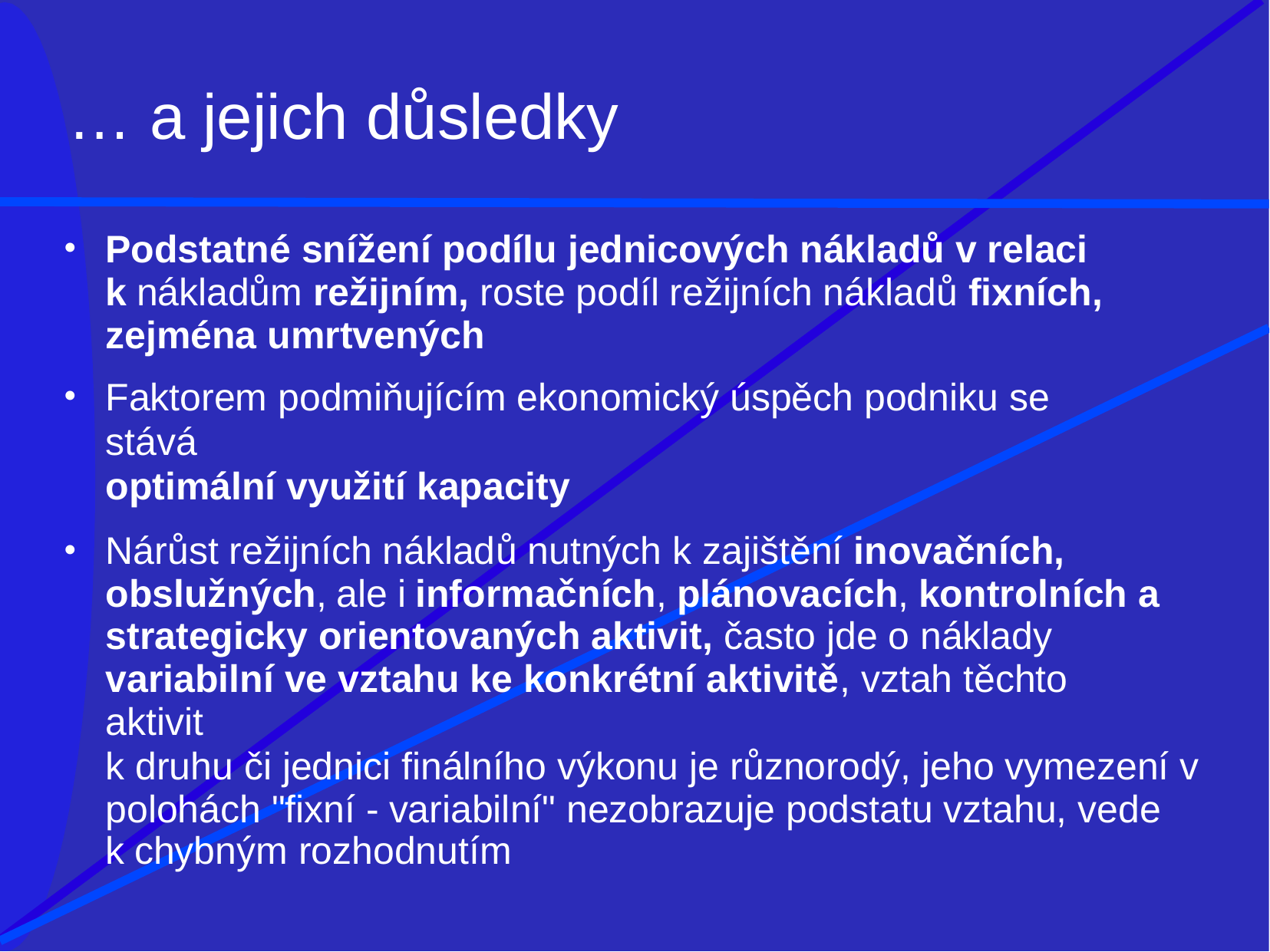

# … a jejich důsledky
Podstatné snížení podílu jednicových nákladů v relaci k nákladům režijním, roste podíl režijních nákladů fixních, zejména umrtvených
Faktorem podmiňujícím ekonomický úspěch podniku se stává
optimální využití kapacity
Nárůst režijních nákladů nutných k zajištění inovačních, obslužných, ale i informačních, plánovacích, kontrolních a strategicky orientovaných aktivit, často jde o náklady variabilní ve vztahu ke konkrétní aktivitě, vztah těchto aktivit
k druhu či jednici finálního výkonu je různorodý, jeho vymezení v polohách "fixní - variabilní" nezobrazuje podstatu vztahu, vede
k chybným rozhodnutím